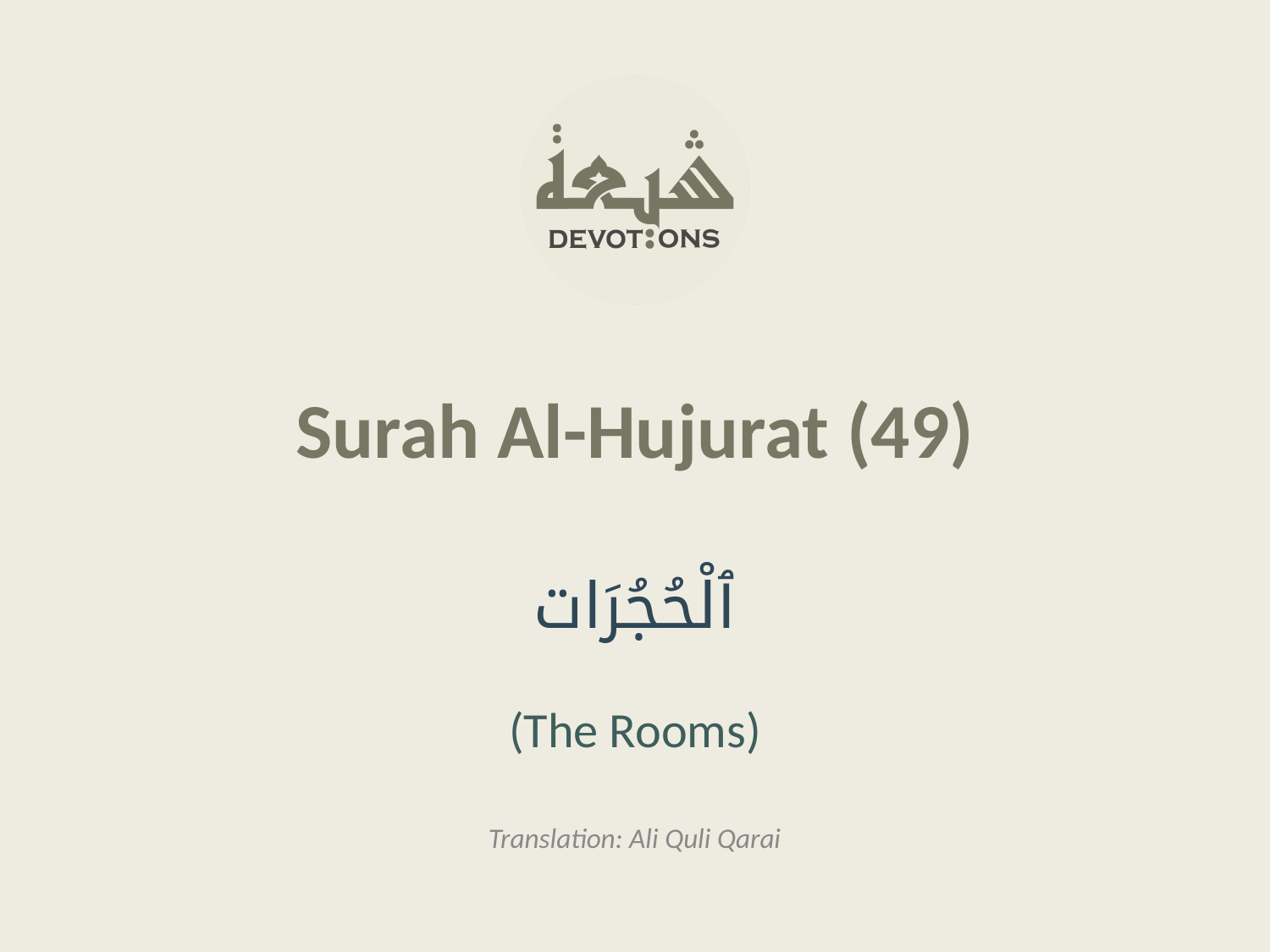

Surah Al-Hujurat (49)
ٱلْحُجُرَات
(The Rooms)
Translation: Ali Quli Qarai